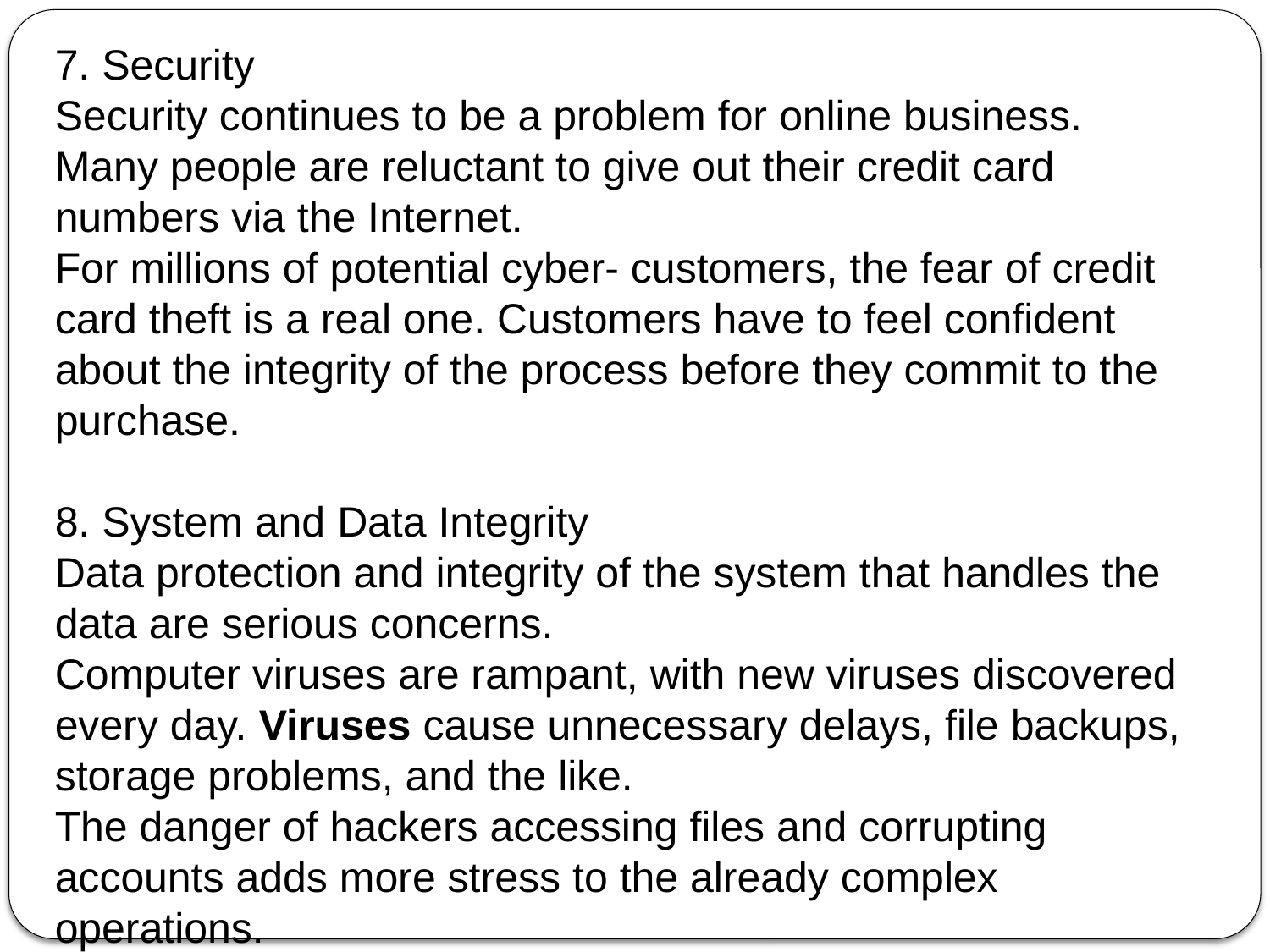

7. Security
Security continues to be a problem for online business.
Many people are reluctant to give out their credit card numbers via the Internet.
For millions of potential cyber- customers, the fear of credit card theft is a real one. Customers have to feel confident about the integrity of the process before they commit to the purchase.

8. System and Data Integrity
Data protection and integrity of the system that handles the data are serious concerns.
Computer viruses are rampant, with new viruses discovered every day. Viruses cause unnecessary delays, file backups, storage problems, and the like.
The danger of hackers accessing files and corrupting accounts adds more stress to the already complex operations.